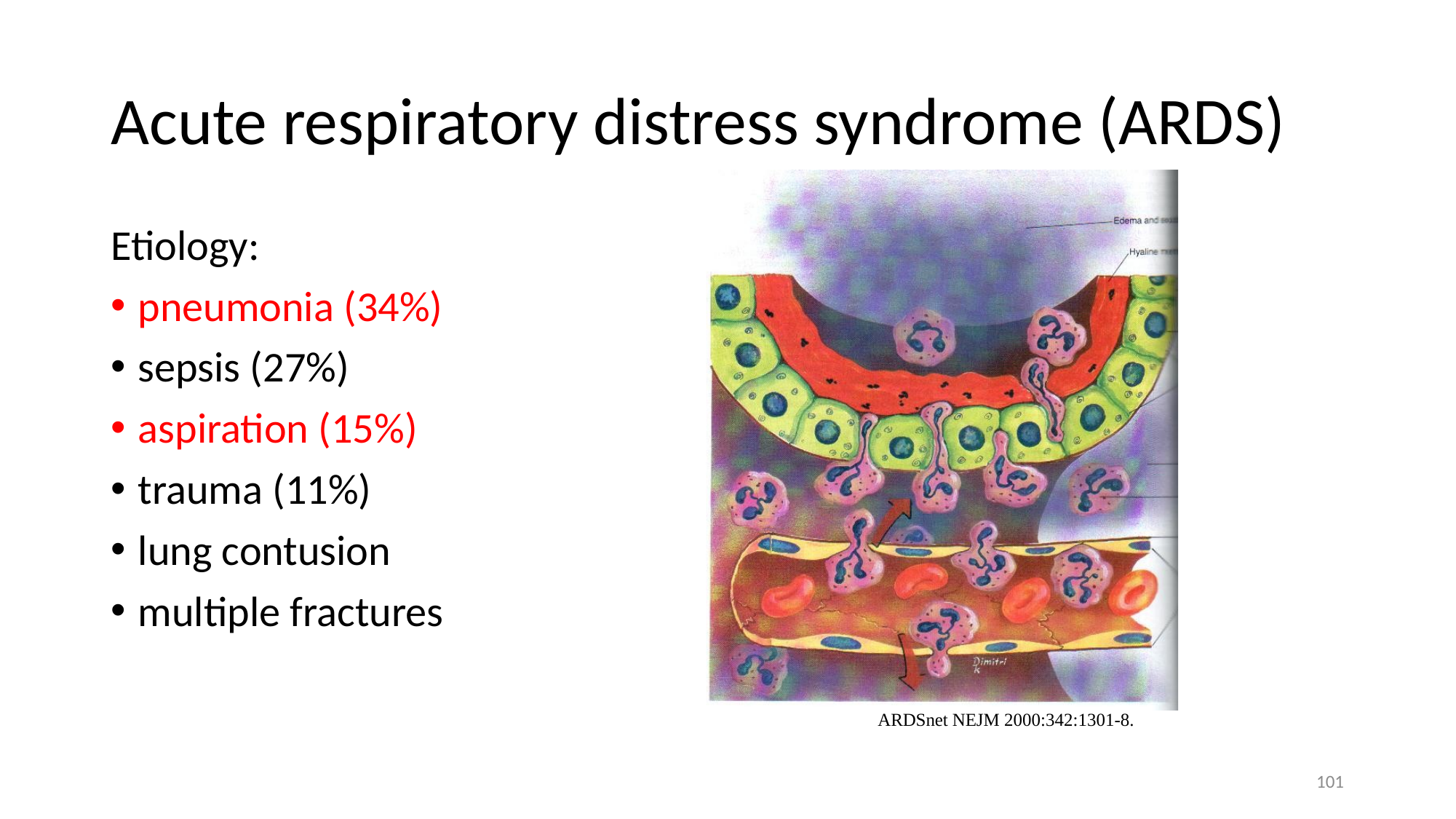

# Acute respiratory distress syndrome (ARDS)

Etiology:
pneumonia (34%)
sepsis (27%)
aspiration (15%)
trauma (11%)
lung contusion
multiple fractures
ARDSnet NEJM 2000:342:1301-8.
101